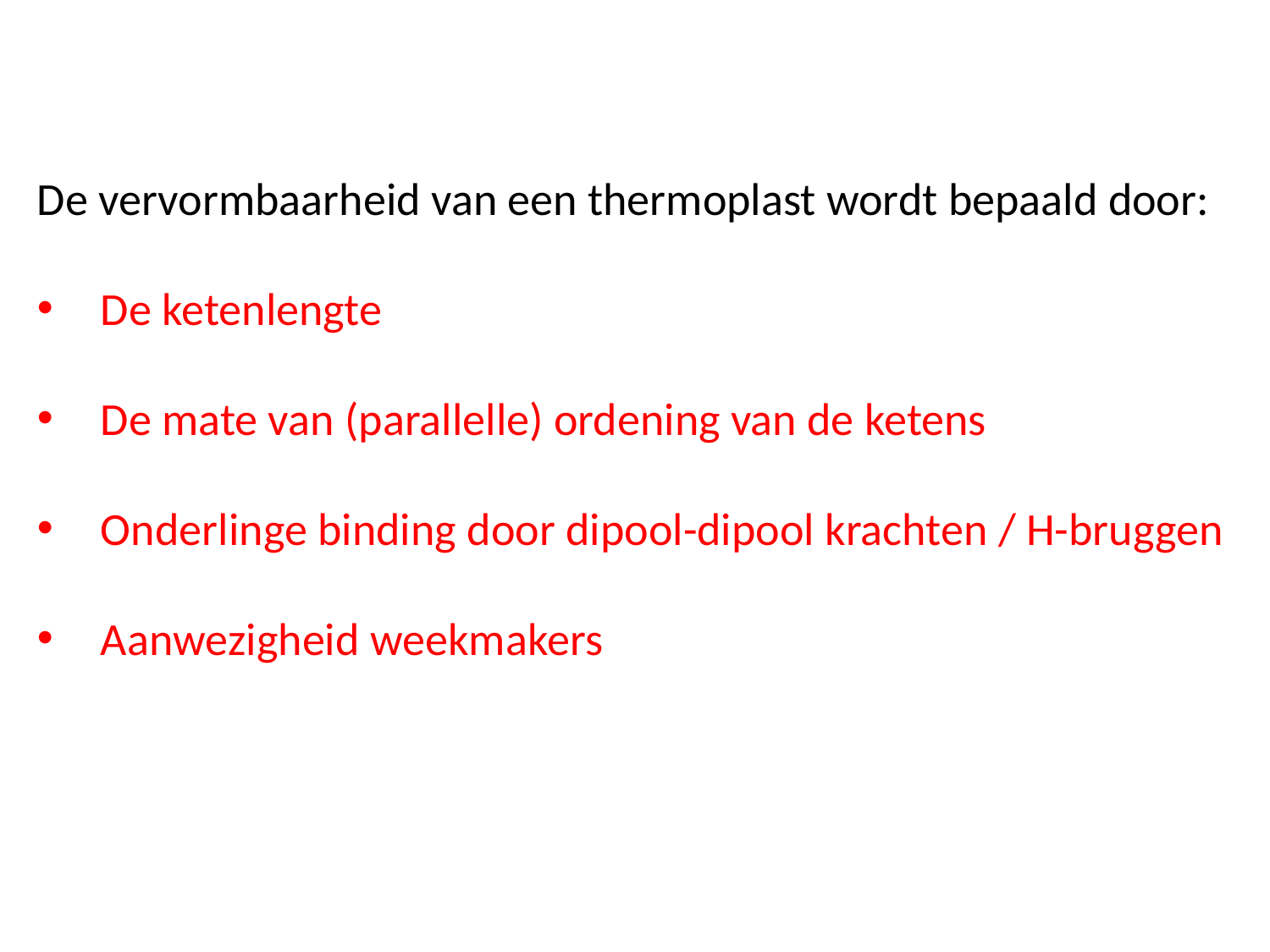

Polymeren Thermoplasten

De vervormbaarheid van een thermoplast wordt bepaald door:

De ketenlengte

De mate van (parallelle) ordening van de ketens

Onderlinge binding door dipool-dipool krachten / H-bruggen

Aanwezigheid weekmakers